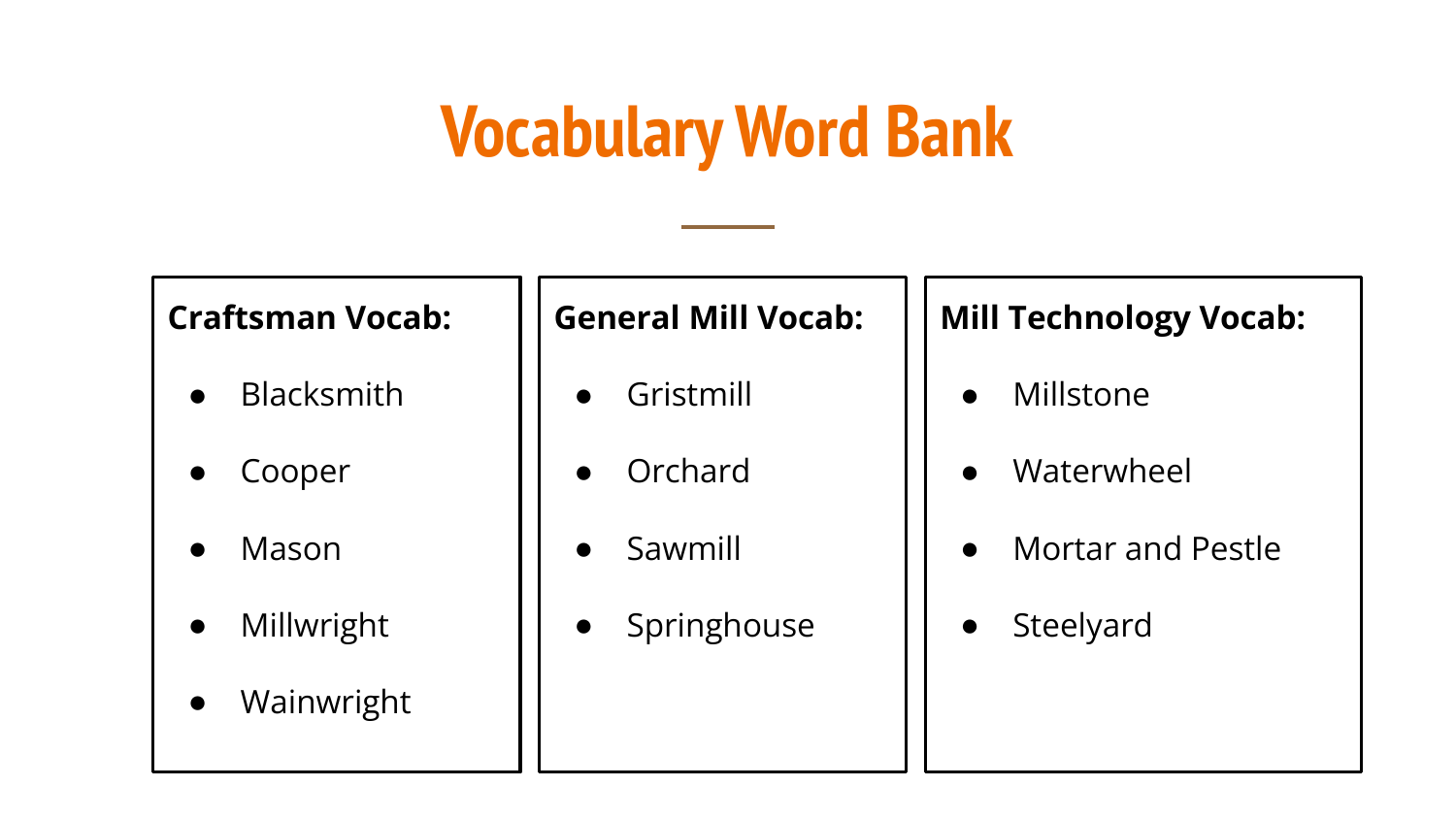

# Vocabulary Word Bank
General Mill Vocab:
Gristmill
Orchard
Sawmill
Springhouse
Mill Technology Vocab:
Millstone
Waterwheel
Mortar and Pestle
Steelyard

Craftsman Vocab:
Blacksmith
Cooper
Mason
Millwright
Wainwright